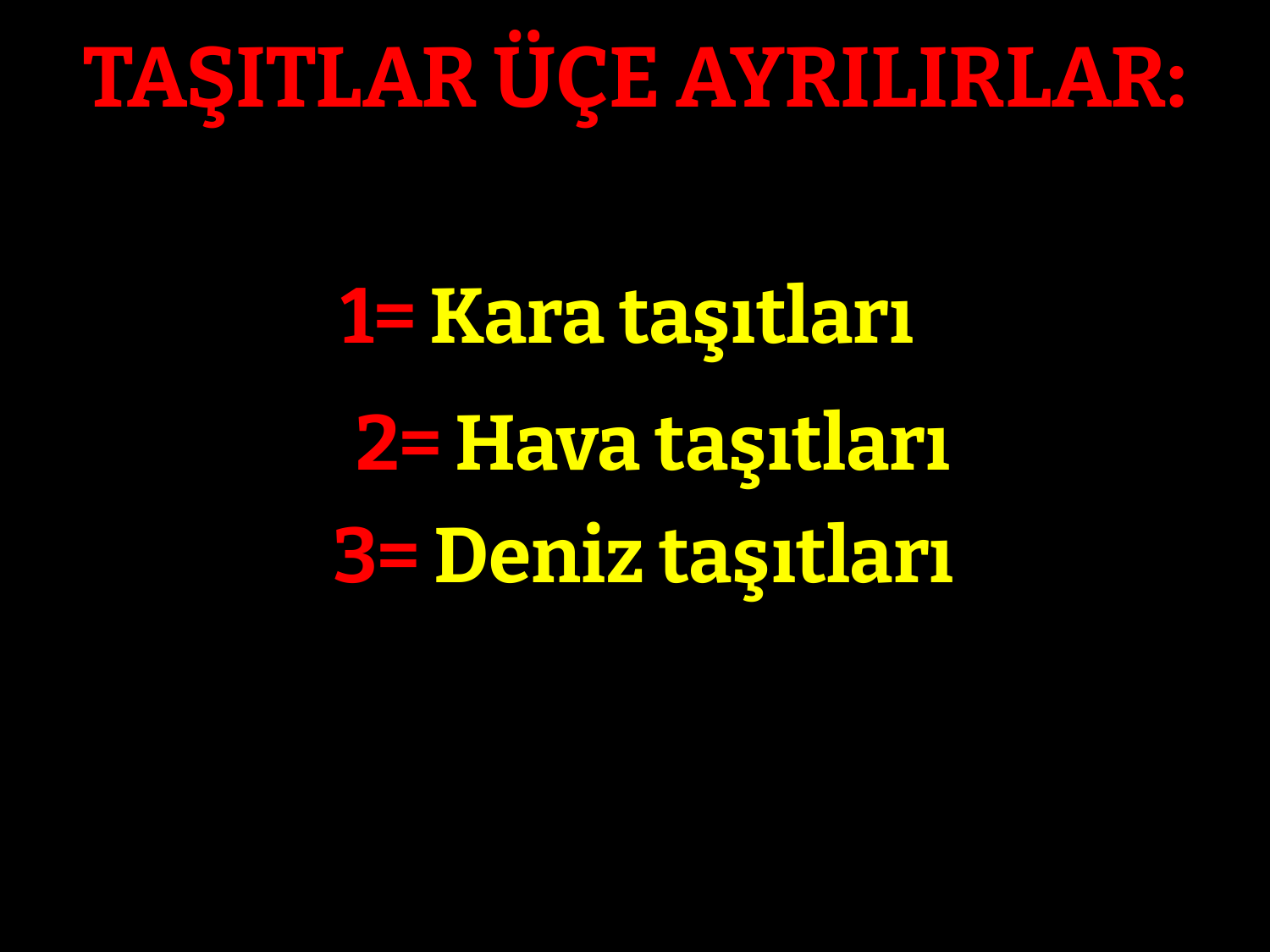

TAŞITLAR ÜÇE AYRILIRLAR:
1= Kara taşıtları
#
2= Hava taşıtları
3= Deniz taşıtları